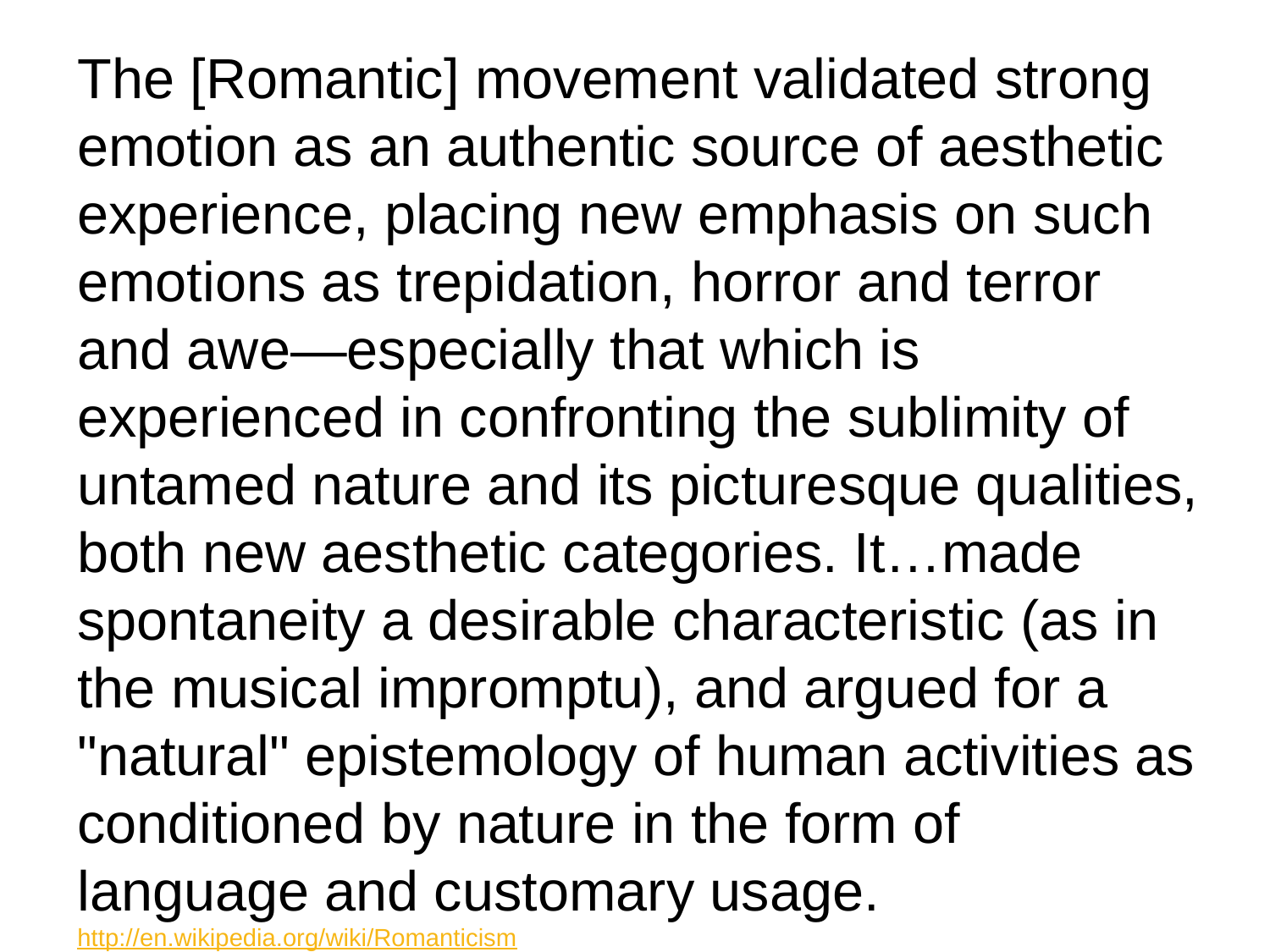

The [Romantic] movement validated strong emotion as an authentic source of aesthetic experience, placing new emphasis on such emotions as trepidation, horror and terror and awe—especially that which is experienced in confronting the sublimity of untamed nature and its picturesque qualities, both new aesthetic categories. It…made spontaneity a desirable characteristic (as in the musical impromptu), and argued for a "natural" epistemology of human activities as conditioned by nature in the form of language and customary usage.
http://en.wikipedia.org/wiki/Romanticism